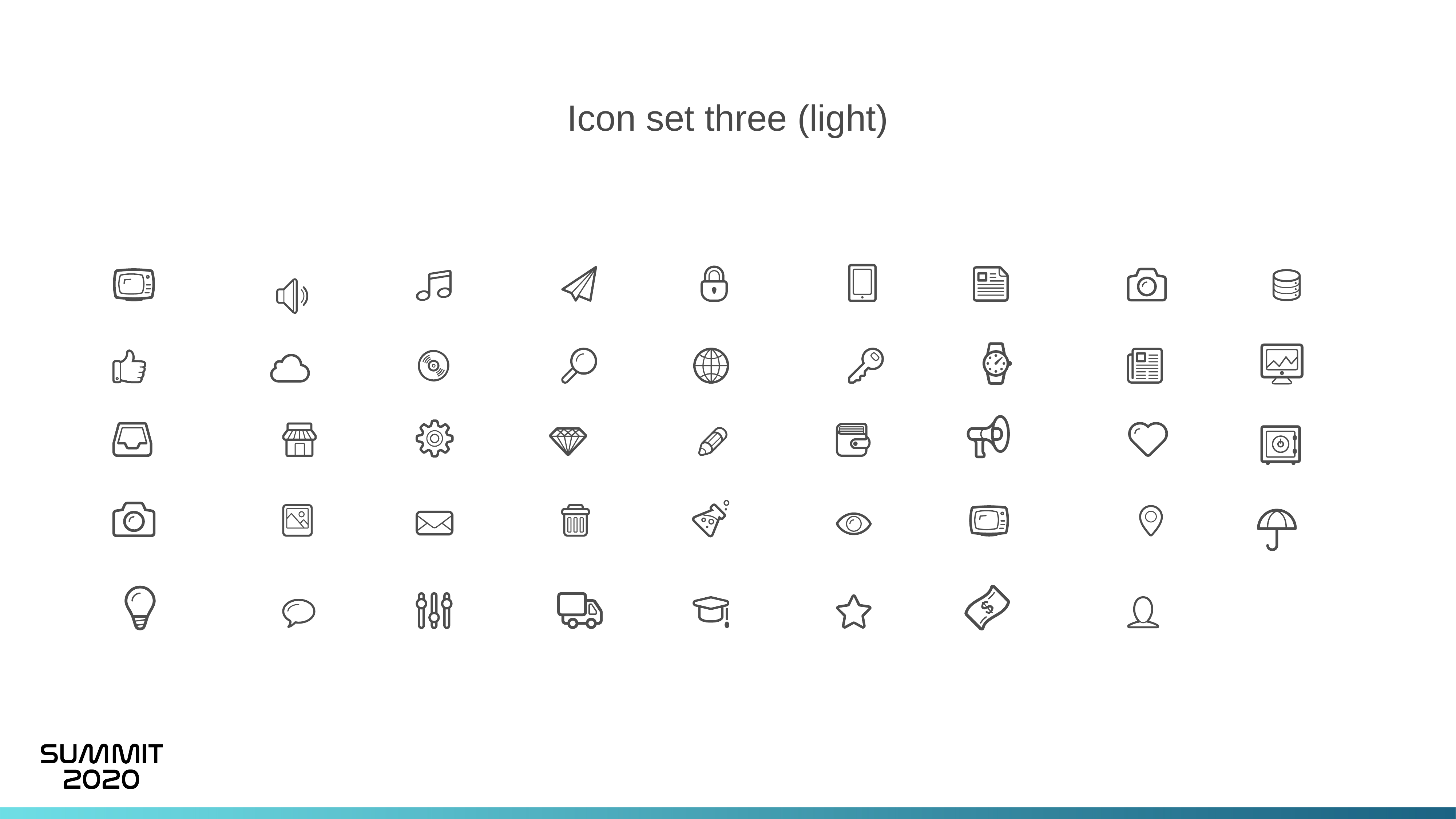

Vector Icons Used
Icon set three (light)